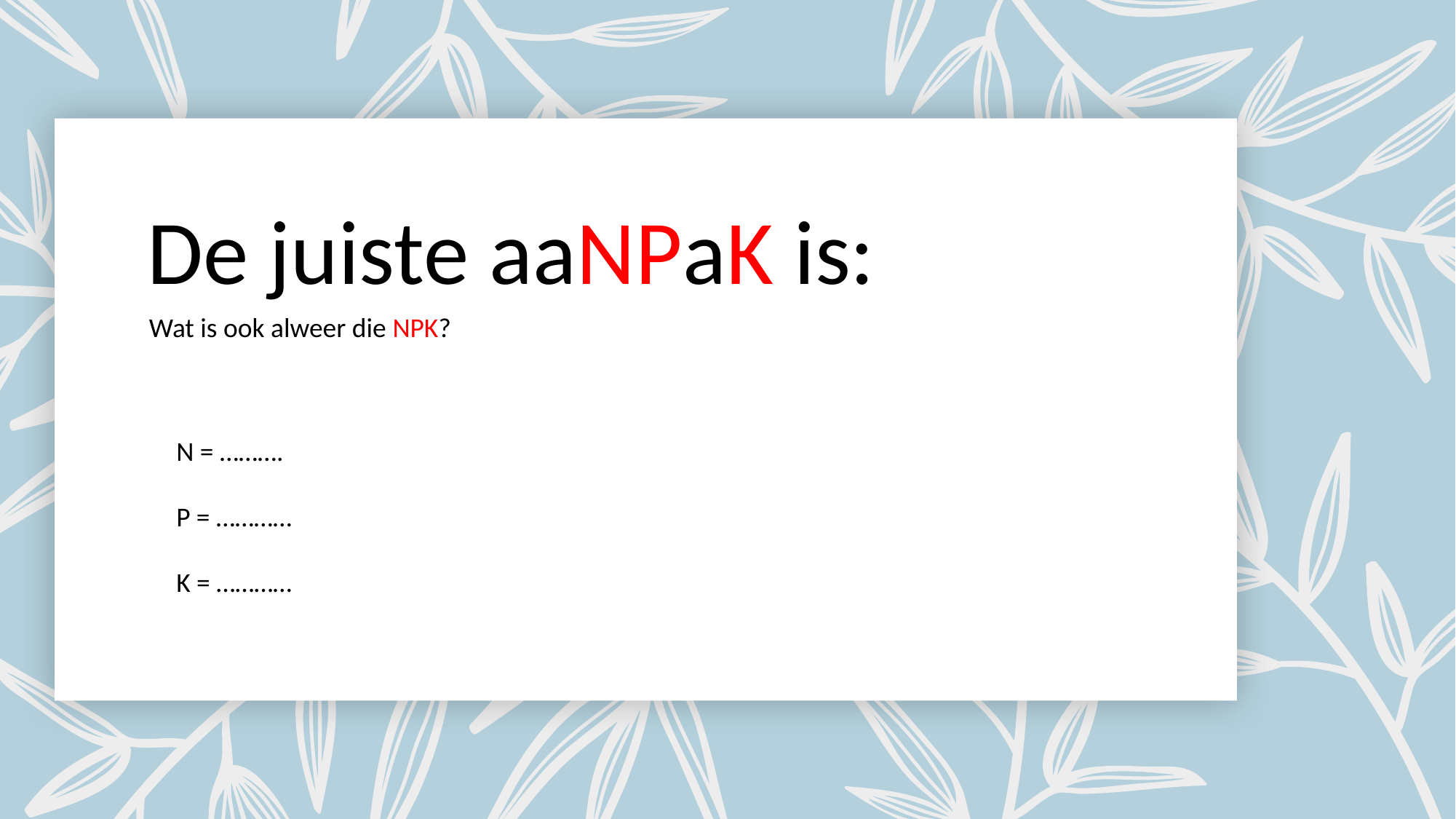

# De juiste aaNPaK is:
Wat is ook alweer die NPK?
N = ……….

P = …………

K = …………